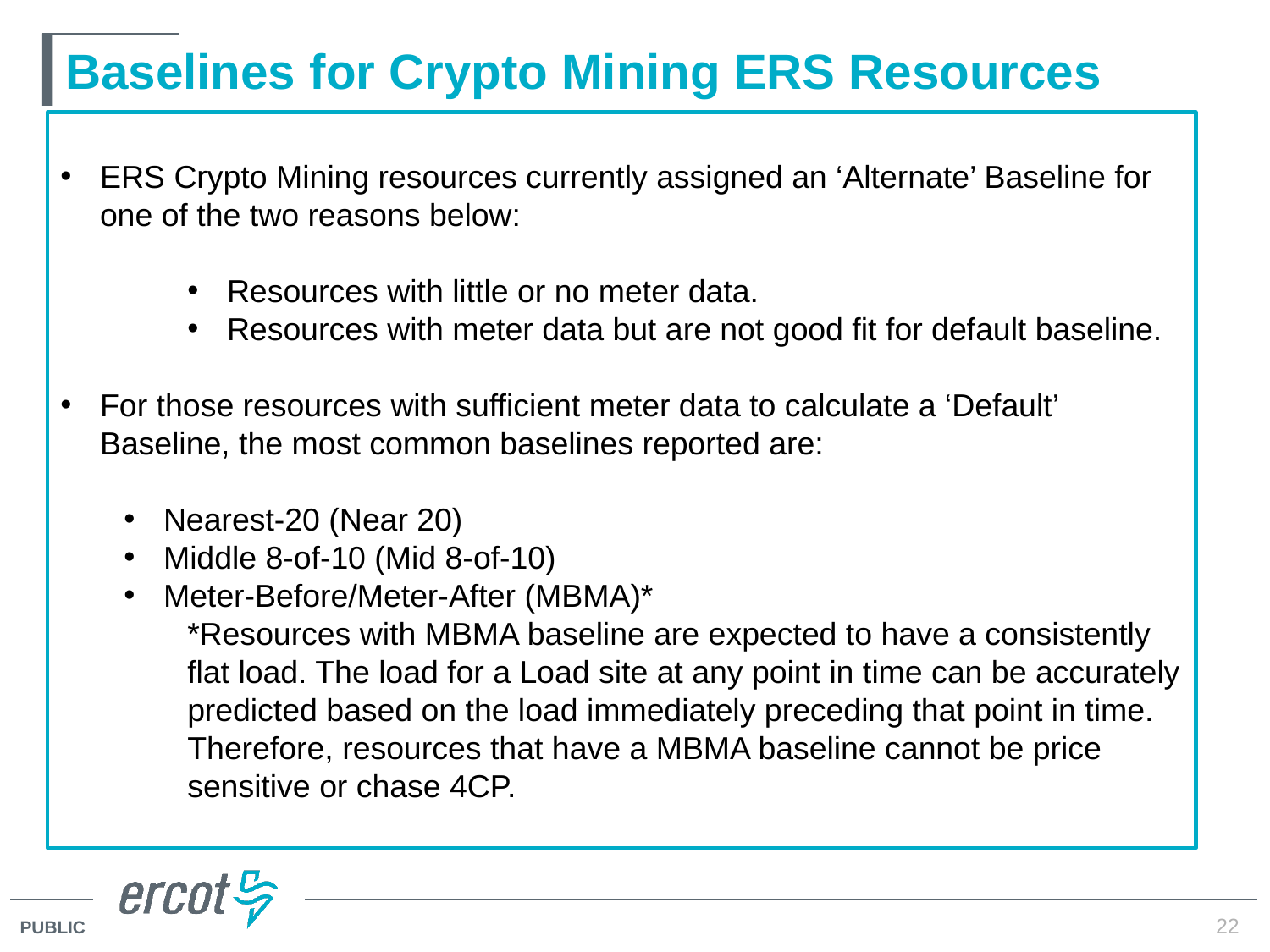

# Baselines for Crypto Mining ERS Resources

ERS Crypto Mining resources currently assigned an ‘Alternate’ Baseline for one of the two reasons below:

Resources with little or no meter data.
Resources with meter data but are not good fit for default baseline.

For those resources with sufficient meter data to calculate a ‘Default’ Baseline, the most common baselines reported are:

Nearest-20 (Near 20)
Middle 8-of-10 (Mid 8-of-10)
Meter-Before/Meter-After (MBMA)*
*Resources with MBMA baseline are expected to have a consistently flat load. The load for a Load site at any point in time can be accurately predicted based on the load immediately preceding that point in time. Therefore, resources that have a MBMA baseline cannot be price sensitive or chase 4CP.

22